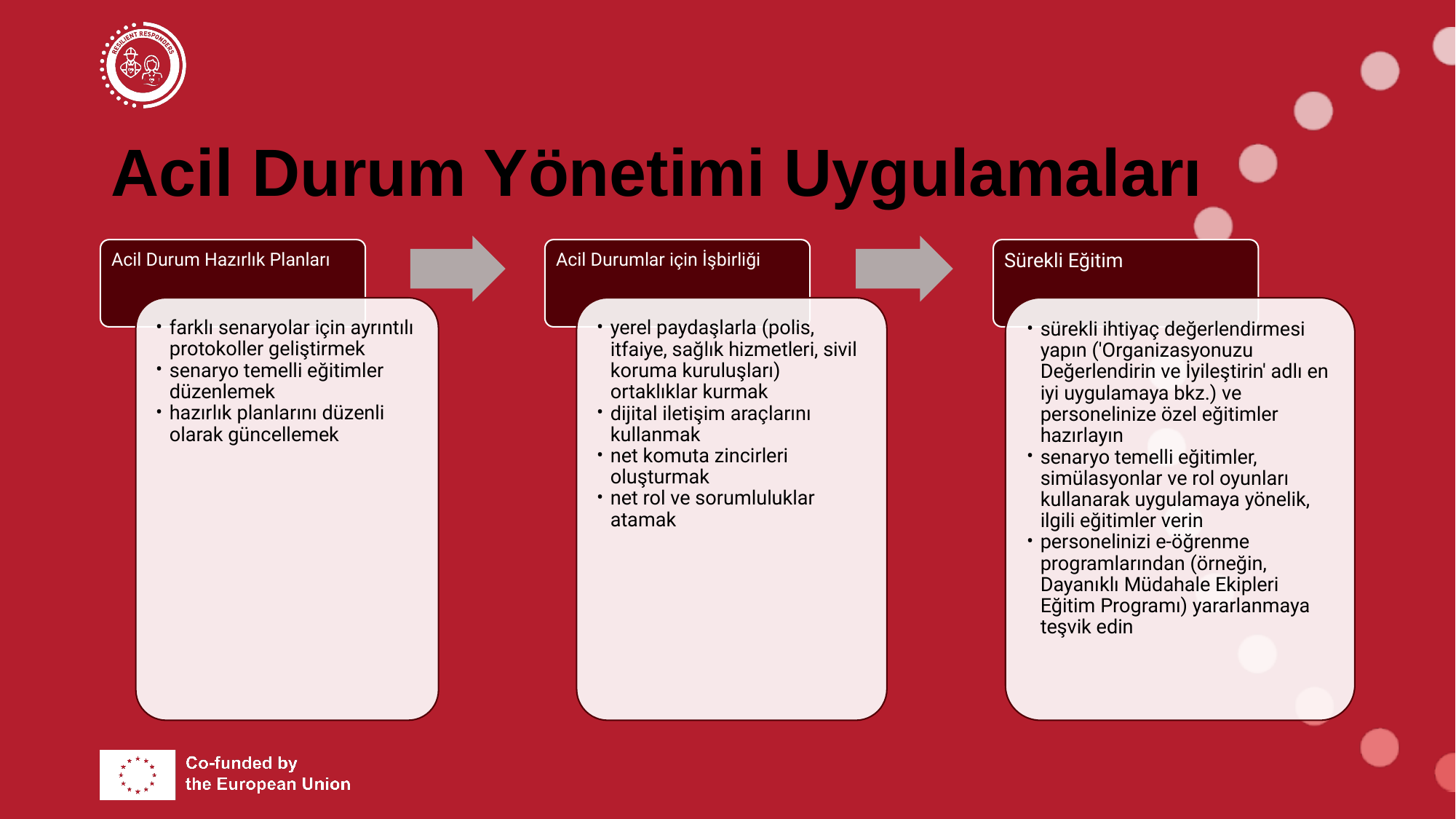

# Acil Durum Yönetimi Uygulamaları

Acil Durum Hazırlık Planları

Acil Durumlar için İşbirliği

Sürekli Eğitim

farklı senaryolar için ayrıntılı protokoller geliştirmek
senaryo temelli eğitimler düzenlemek
hazırlık planlarını düzenli olarak güncellemek
yerel paydaşlarla (polis, itfaiye, sağlık hizmetleri, sivil koruma kuruluşları) ortaklıklar kurmak
dijital iletişim araçlarını kullanmak
net komuta zincirleri oluşturmak
net rol ve sorumluluklar atamak
sürekli ihtiyaç değerlendirmesi yapın ('Organizasyonuzu Değerlendirin ve İyileştirin' adlı en iyi uygulamaya bkz.) ve personelinize özel eğitimler hazırlayın
senaryo temelli eğitimler, simülasyonlar ve rol oyunları kullanarak uygulamaya yönelik, ilgili eğitimler verin
personelinizi e-öğrenme programlarından (örneğin, Dayanıklı Müdahale Ekipleri Eğitim Programı) yararlanmaya teşvik edin